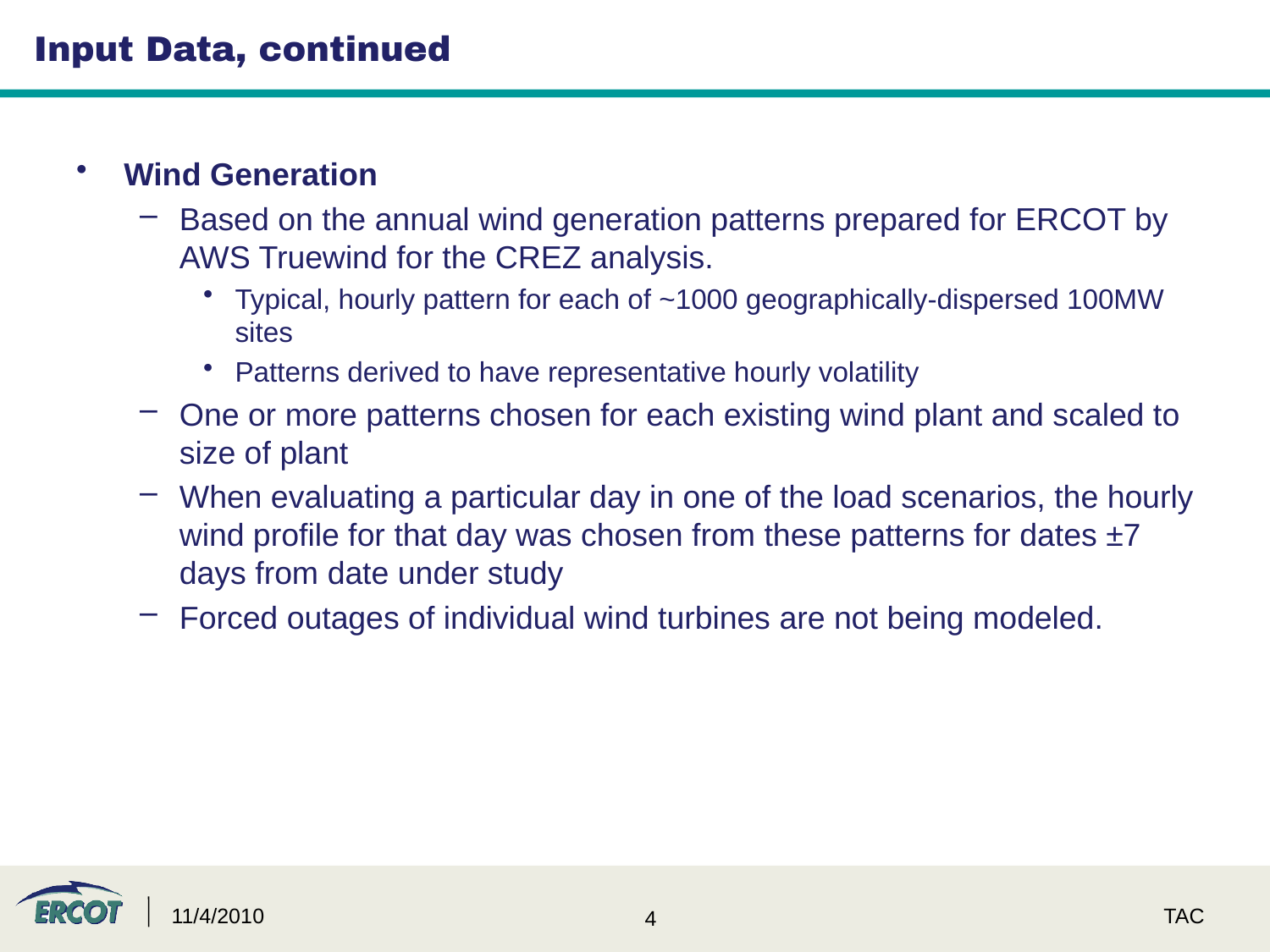

# Input Data, continued
Wind Generation
Based on the annual wind generation patterns prepared for ERCOT by AWS Truewind for the CREZ analysis.
Typical, hourly pattern for each of ~1000 geographically-dispersed 100MW sites
Patterns derived to have representative hourly volatility
One or more patterns chosen for each existing wind plant and scaled to size of plant
When evaluating a particular day in one of the load scenarios, the hourly wind profile for that day was chosen from these patterns for dates ±7 days from date under study
Forced outages of individual wind turbines are not being modeled.

11/4/2010
TAC